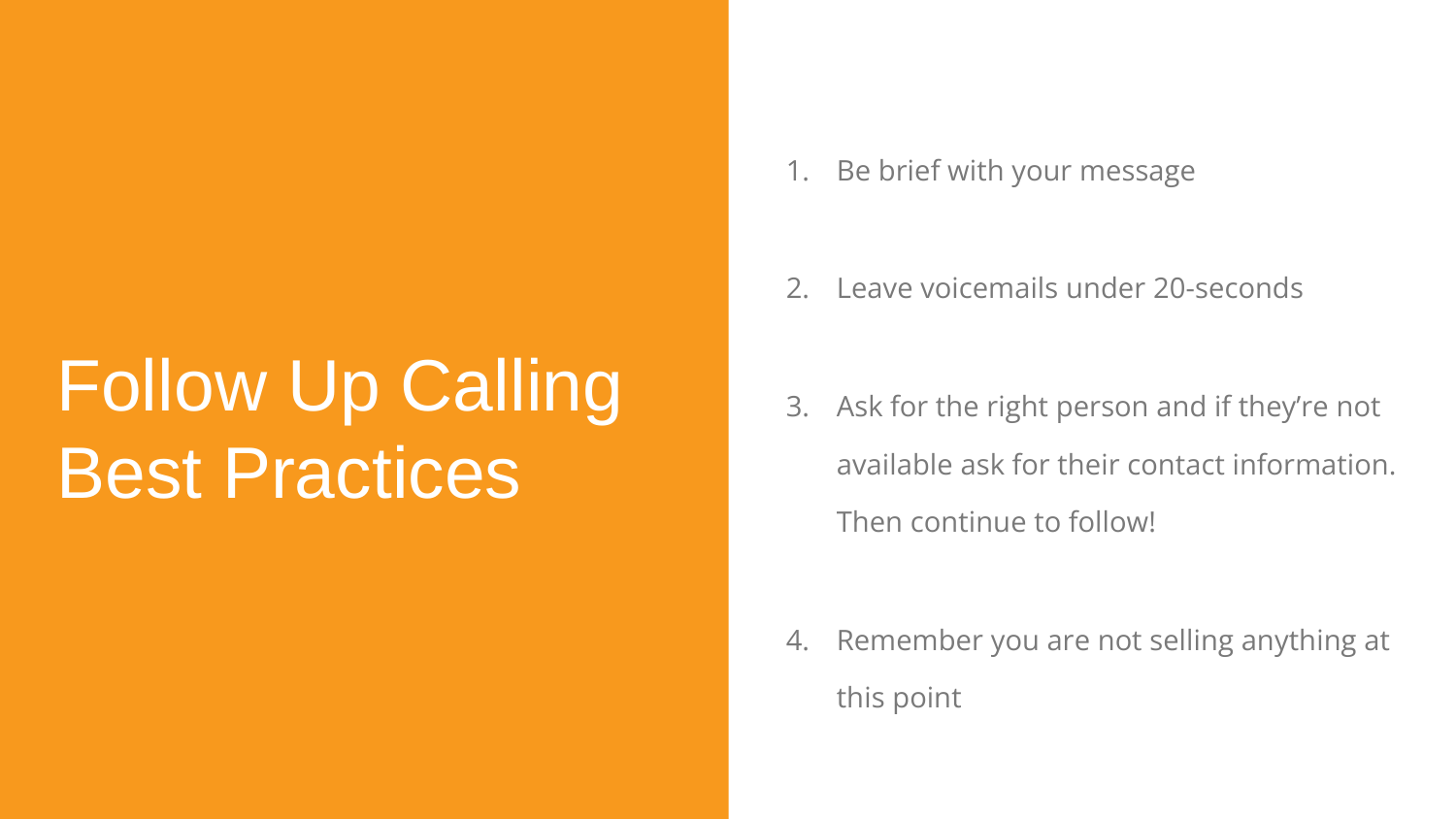

Be brief with your message
Leave voicemails under 20-seconds
Ask for the right person and if they’re not available ask for their contact information. Then continue to follow!
Remember you are not selling anything at this point

# Follow Up Calling Best Practices